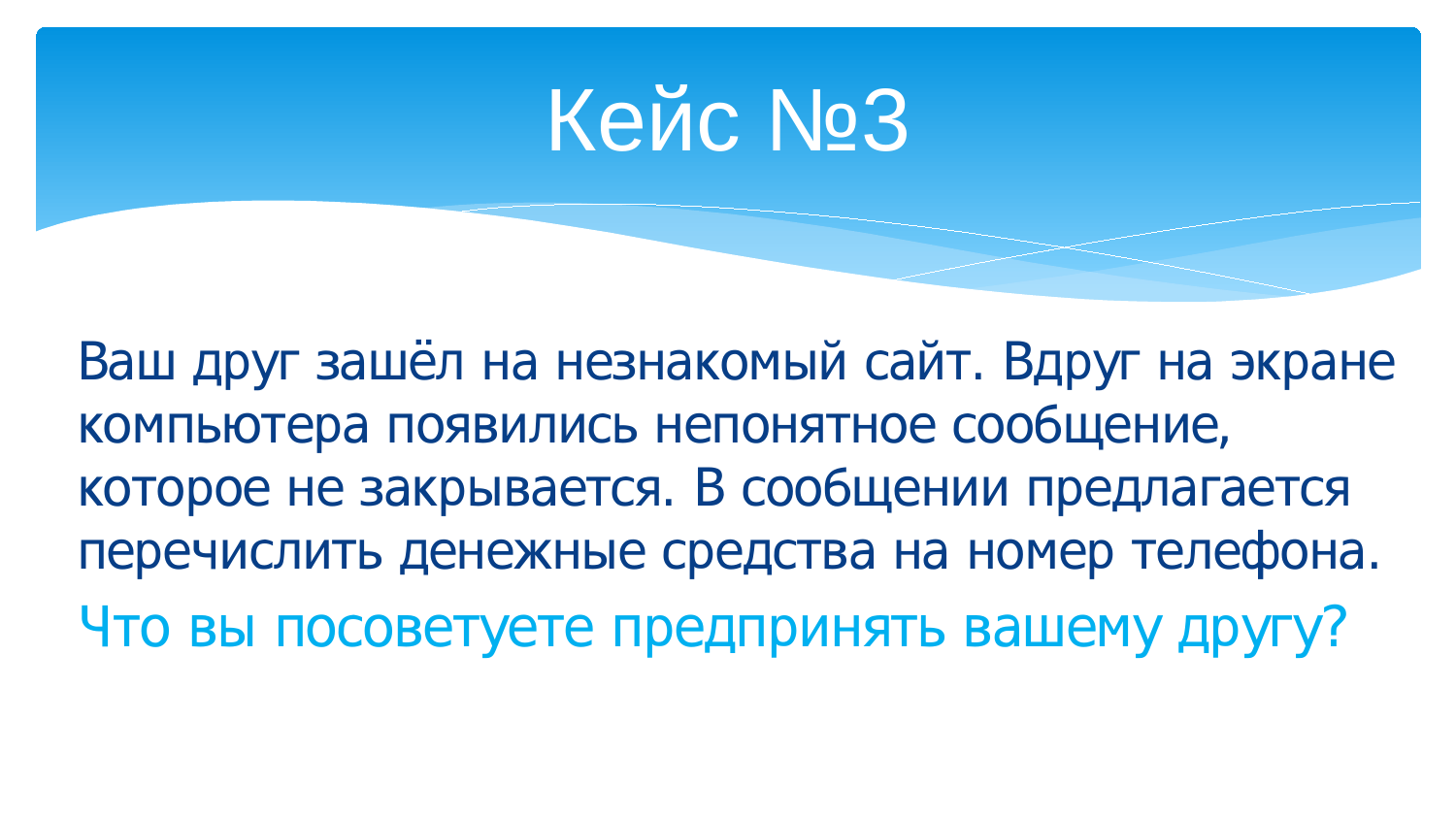

# Кейс №3
Ваш друг зашёл на незнакомый сайт. Вдруг на экране компьютера появились непонятное сообщение, которое не закрывается. В сообщении предлагается перечислить денежные средства на номер телефона.
Что вы посоветуете предпринять вашему другу?